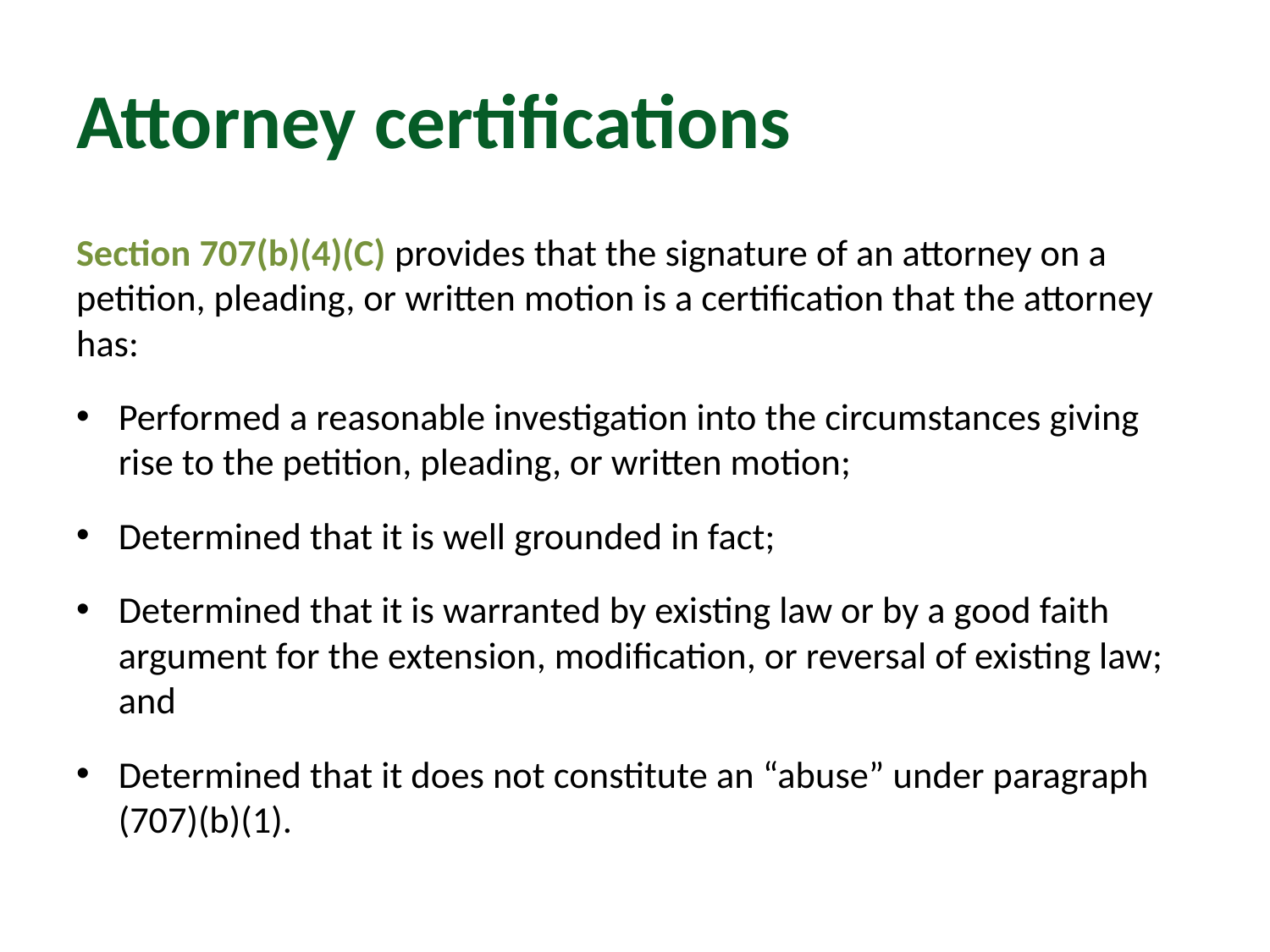

# Attorney certifications
Section 707(b)(4)(C) provides that the signature of an attorney on a petition, pleading, or written motion is a certification that the attorney has:
Performed a reasonable investigation into the circumstances giving rise to the petition, pleading, or written motion;
Determined that it is well grounded in fact;
Determined that it is warranted by existing law or by a good faith argument for the extension, modification, or reversal of existing law; and
Determined that it does not constitute an “abuse” under paragraph (707)(b)(1).